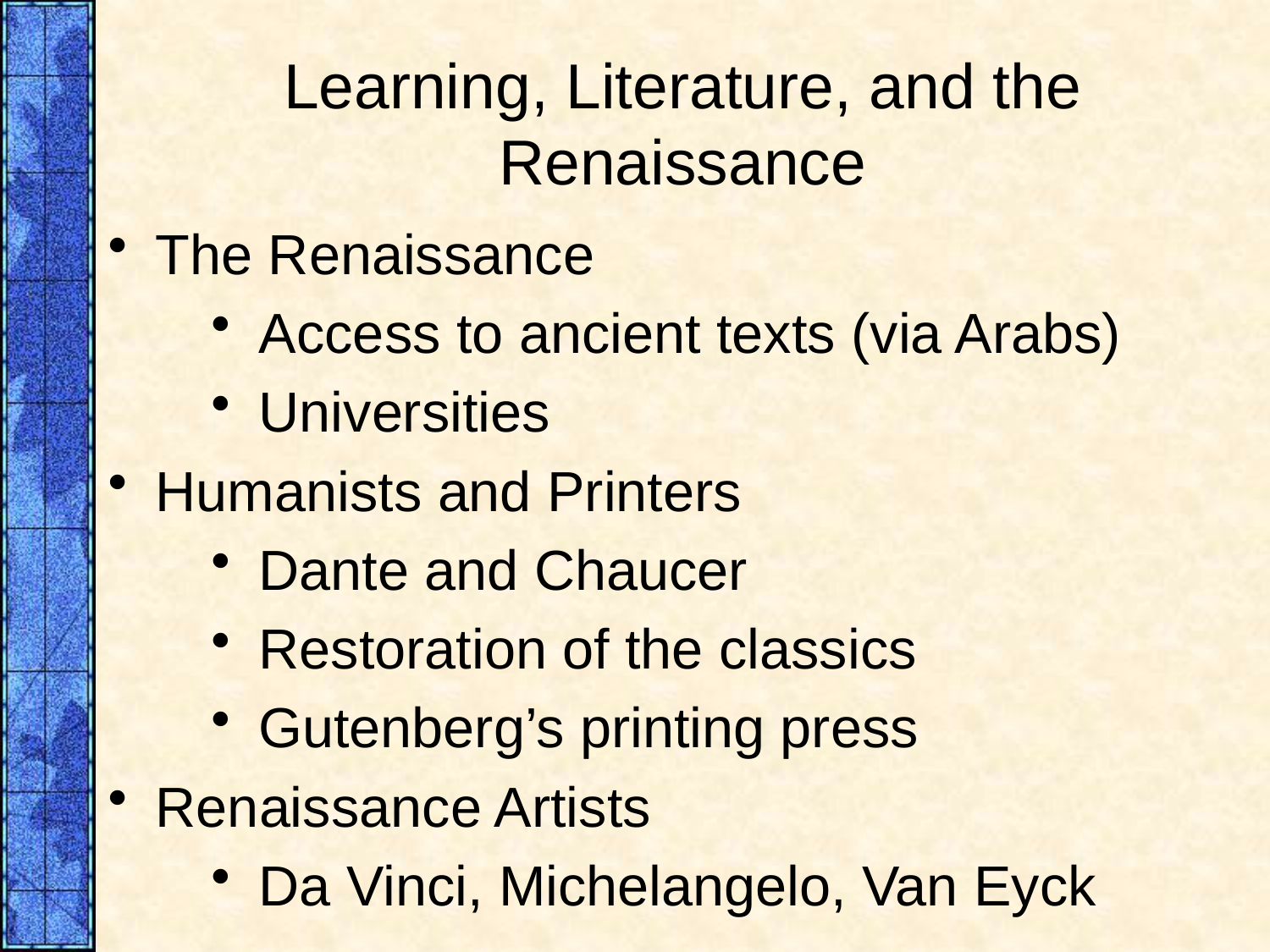

# Learning, Literature, and the Renaissance
The Renaissance
Access to ancient texts (via Arabs)
Universities
Humanists and Printers
Dante and Chaucer
Restoration of the classics
Gutenberg’s printing press
Renaissance Artists
Da Vinci, Michelangelo, Van Eyck